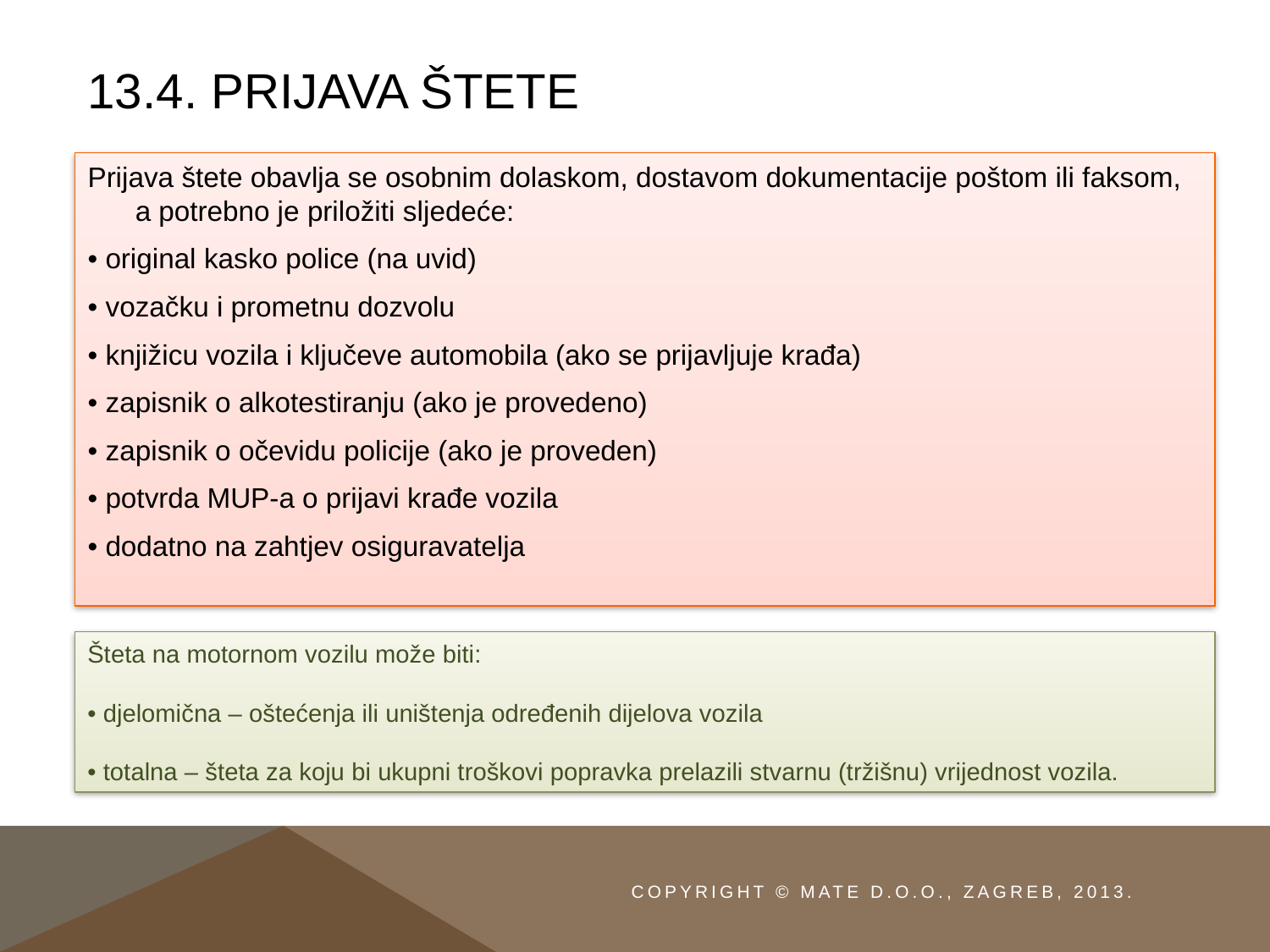

# 13.4. Prijava štete
Prijava štete obavlja se osobnim dolaskom, dostavom dokumentacije poštom ili faksom, a potrebno je priložiti sljedeće:
• original kasko police (na uvid)
• vozačku i prometnu dozvolu
• knjižicu vozila i ključeve automobila (ako se prijavljuje krađa)
• zapisnik o alkotestiranju (ako je provedeno)
• zapisnik o očevidu policije (ako je proveden)
• potvrda MUP-a o prijavi krađe vozila
• dodatno na zahtjev osiguravatelja
Šteta na motornom vozilu može biti:

• djelomična – oštećenja ili uništenja određenih dijelova vozila

• totalna – šteta za koju bi ukupni troškovi popravka prelazili stvarnu (tržišnu) vrijednost vozila.
Copyright © MATE d.o.o., Zagreb, 2013.